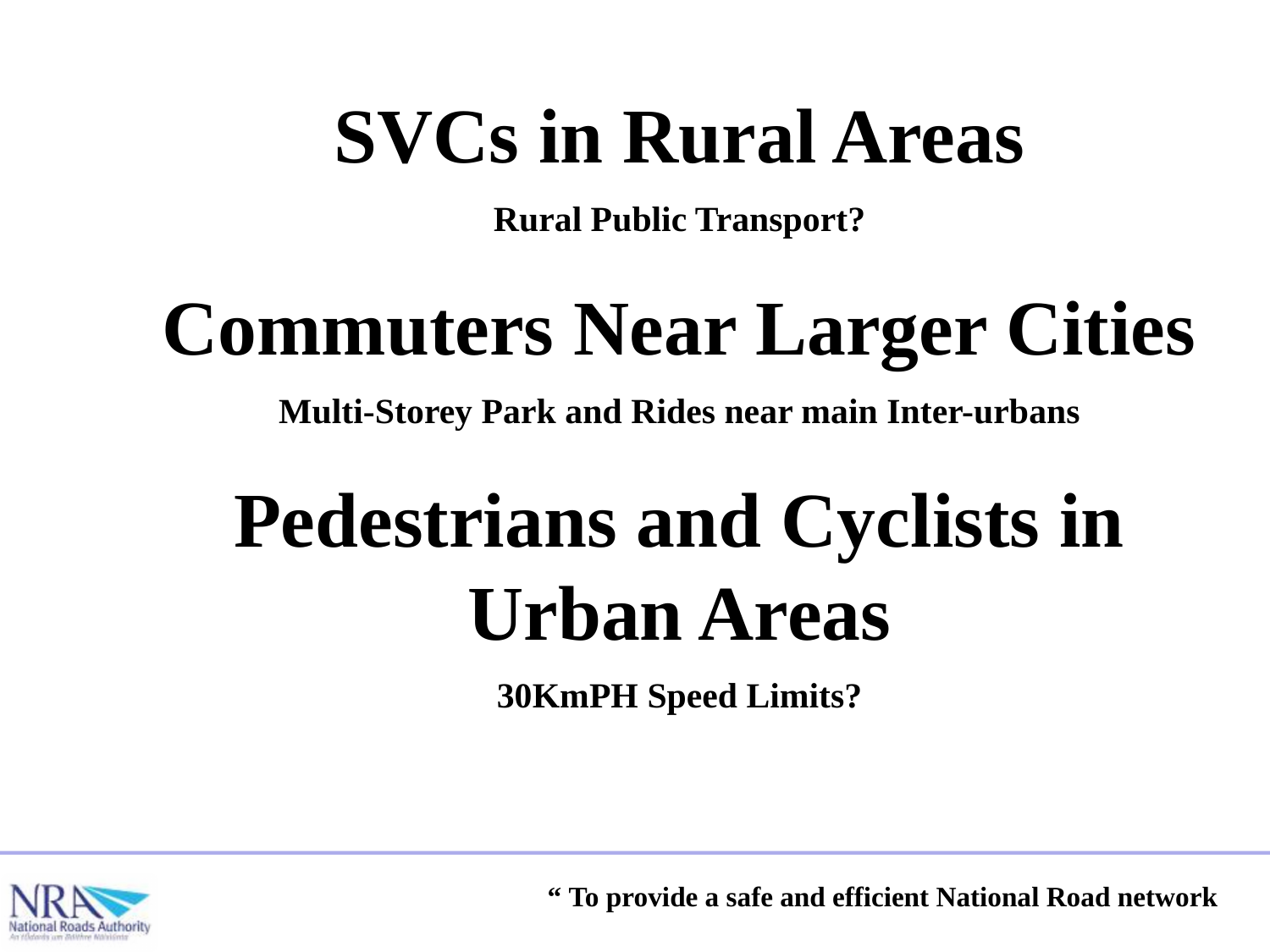

SVCs in Rural Areas
Rural Public Transport?
Commuters Near Larger Cities
Multi-Storey Park and Rides near main Inter-urbans
Pedestrians and Cyclists in Urban Areas
30KmPH Speed Limits?

“ To provide a safe and efficient National Road network